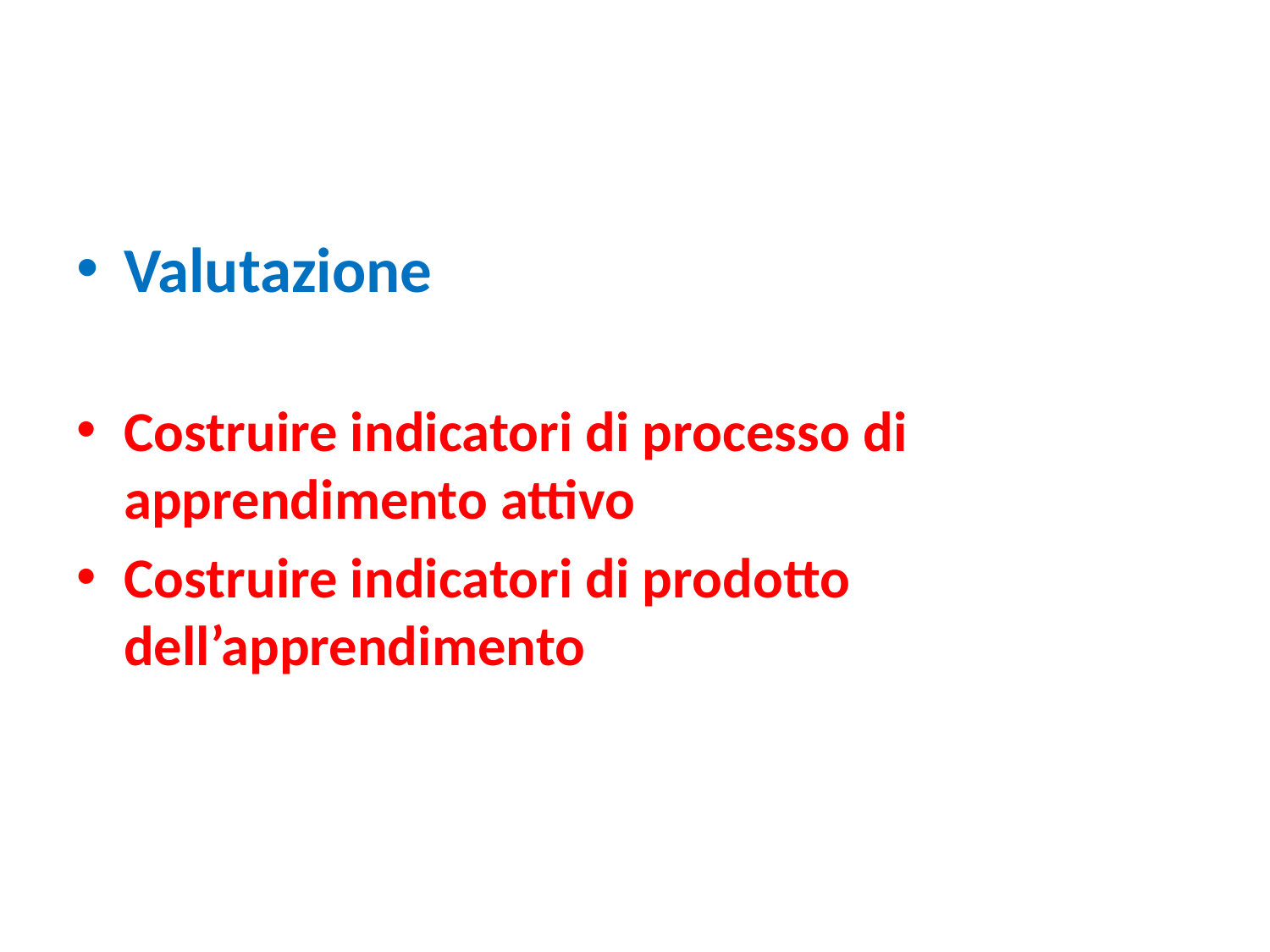

#
Valutazione

Costruire indicatori di processo di apprendimento attivo
Costruire indicatori di prodotto dell’apprendimento